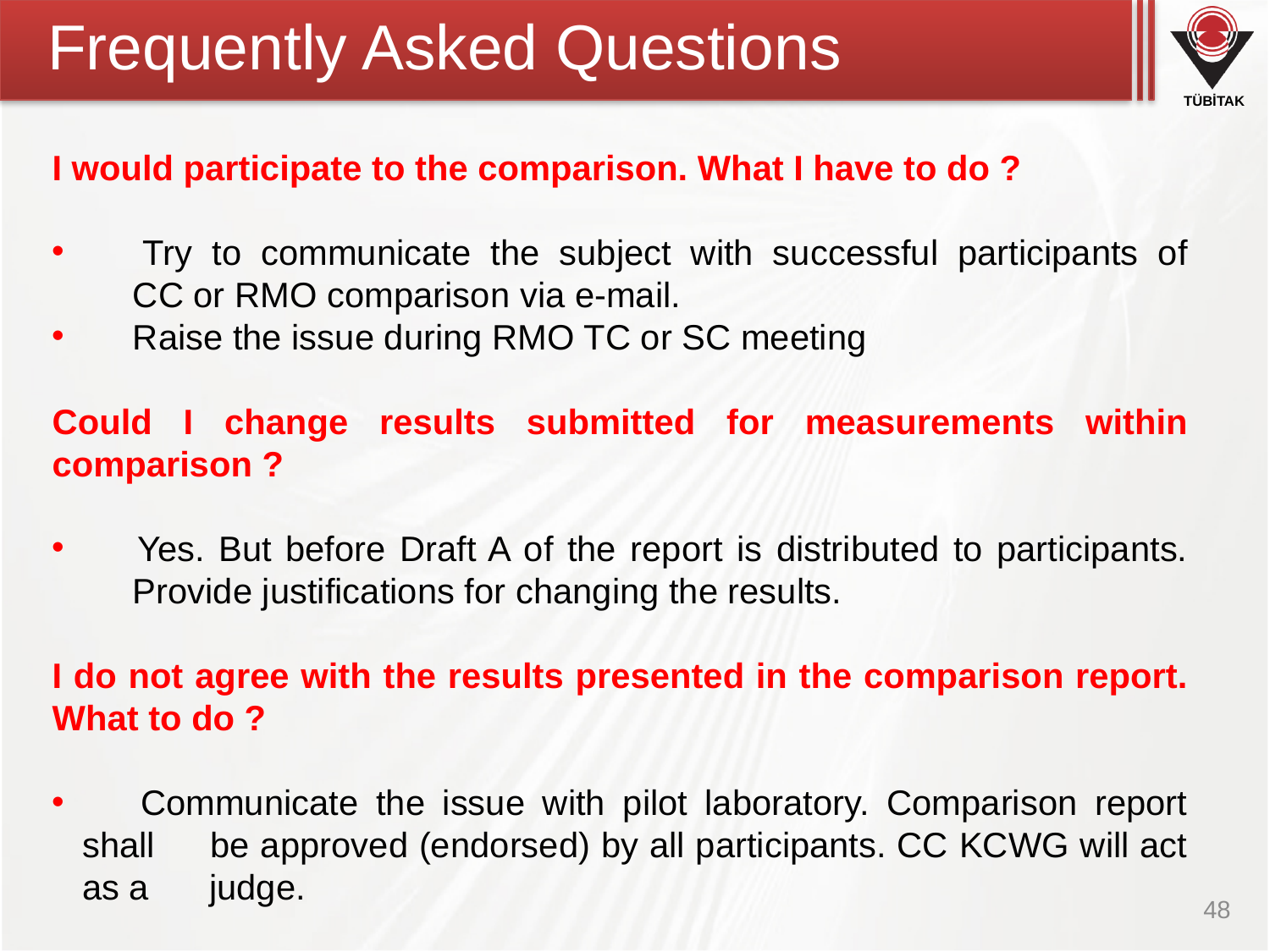

Frequently Asked Questions
I would participate to the comparison. What I have to do ?

 	Try to communicate the subject with successful participants of 	CC or RMO comparison via e-mail.
 	Raise the issue during RMO TC or SC meeting

Could I change results submitted for measurements within comparison ?

 	Yes. But before Draft A of the report is distributed to participants. 	Provide justifications for changing the results.

I do not agree with the results presented in the comparison report. What to do ?

 	Communicate the issue with pilot laboratory. Comparison report shall 	be approved (endorsed) by all participants. CC KCWG will act as a 	judge.

48